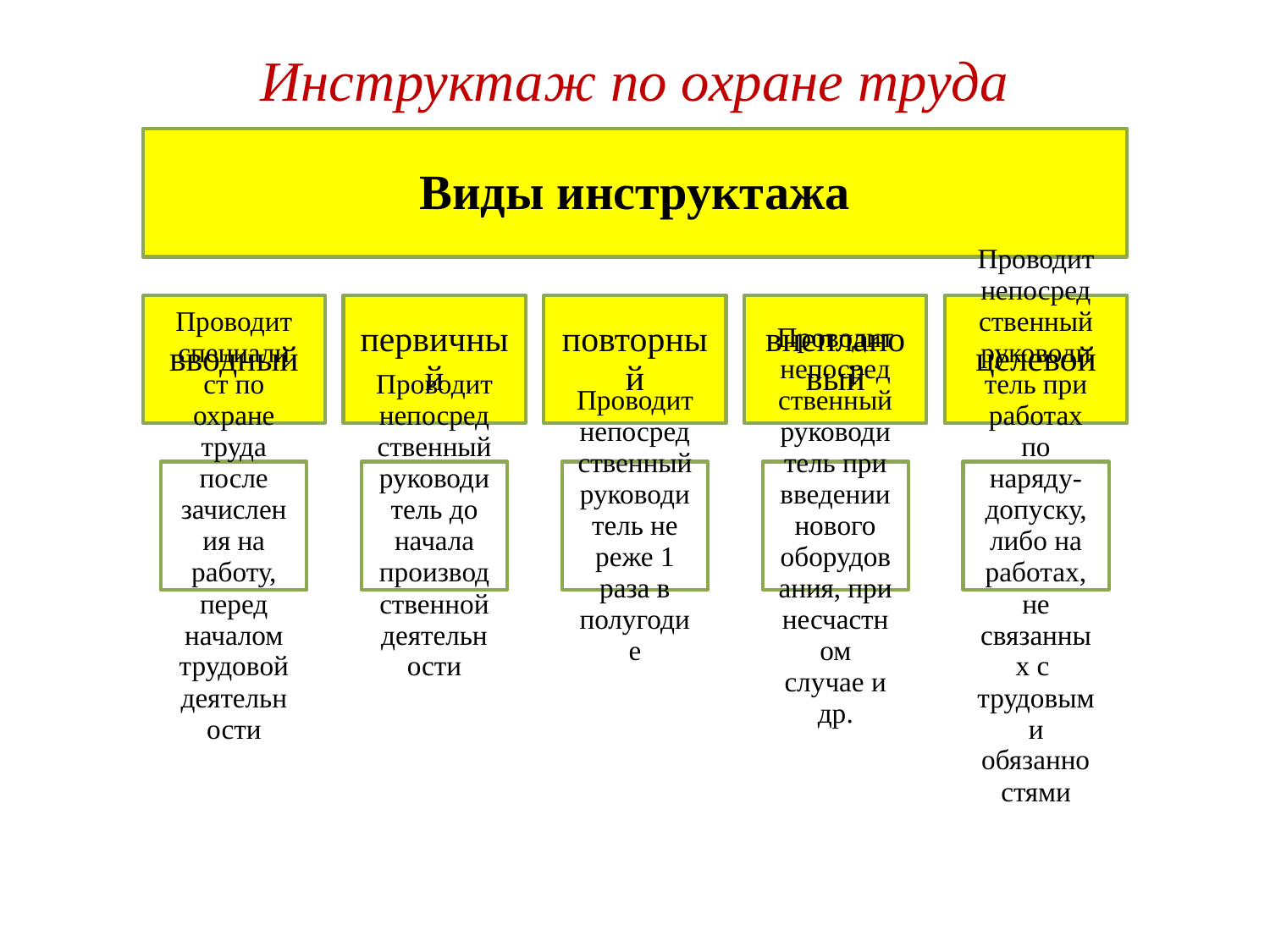

# Инструктаж по охране труда
Виды инструктажа
вводный
первичный
повторный
целевой
Проводит непосредственный руководитель до начала производственной деятельности
Проводит непосредственный руководитель не реже 1 раза в полугодие